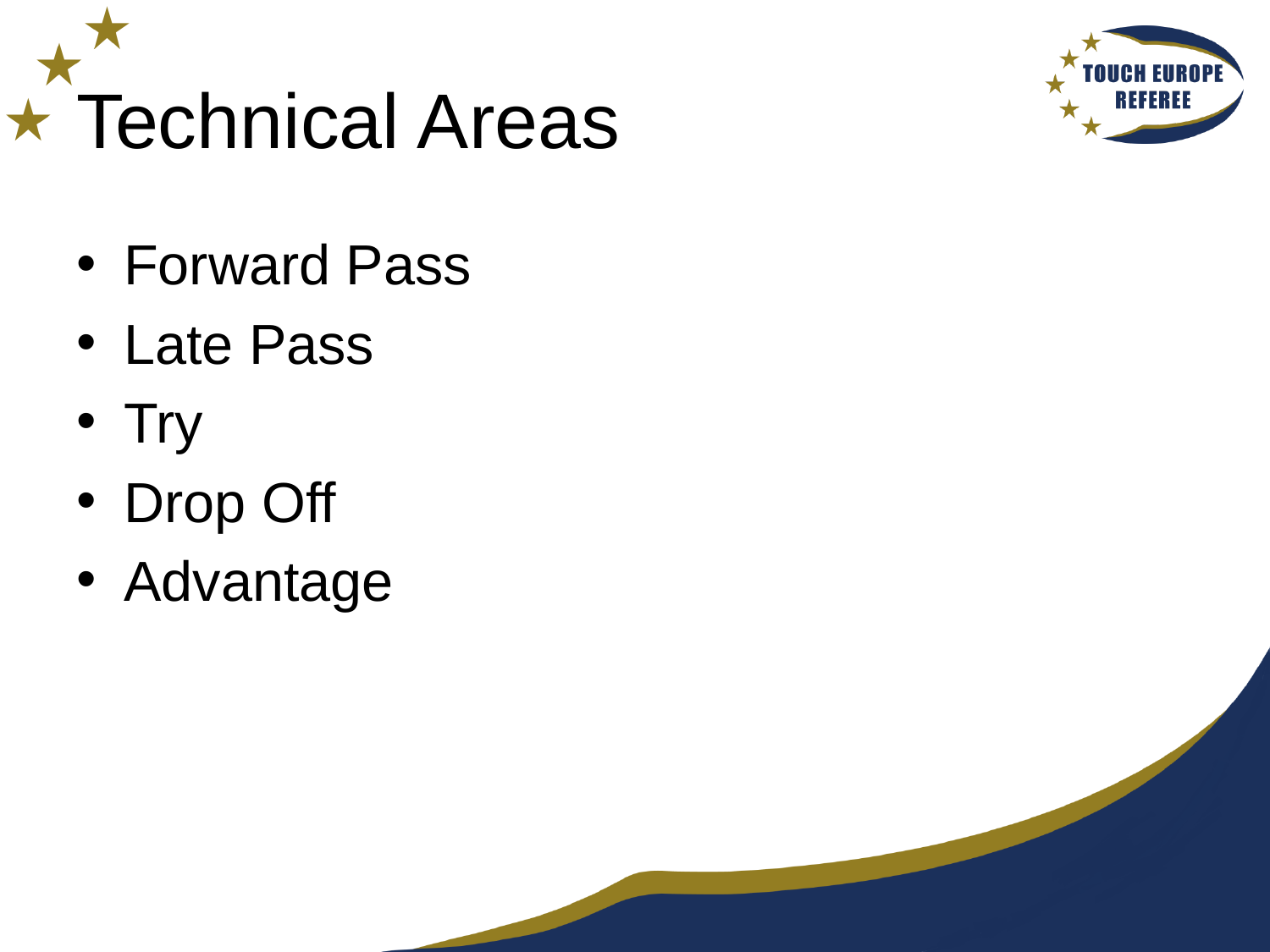

# Technical Areas
Forward Pass
Late Pass
Try
Drop Off
Advantage